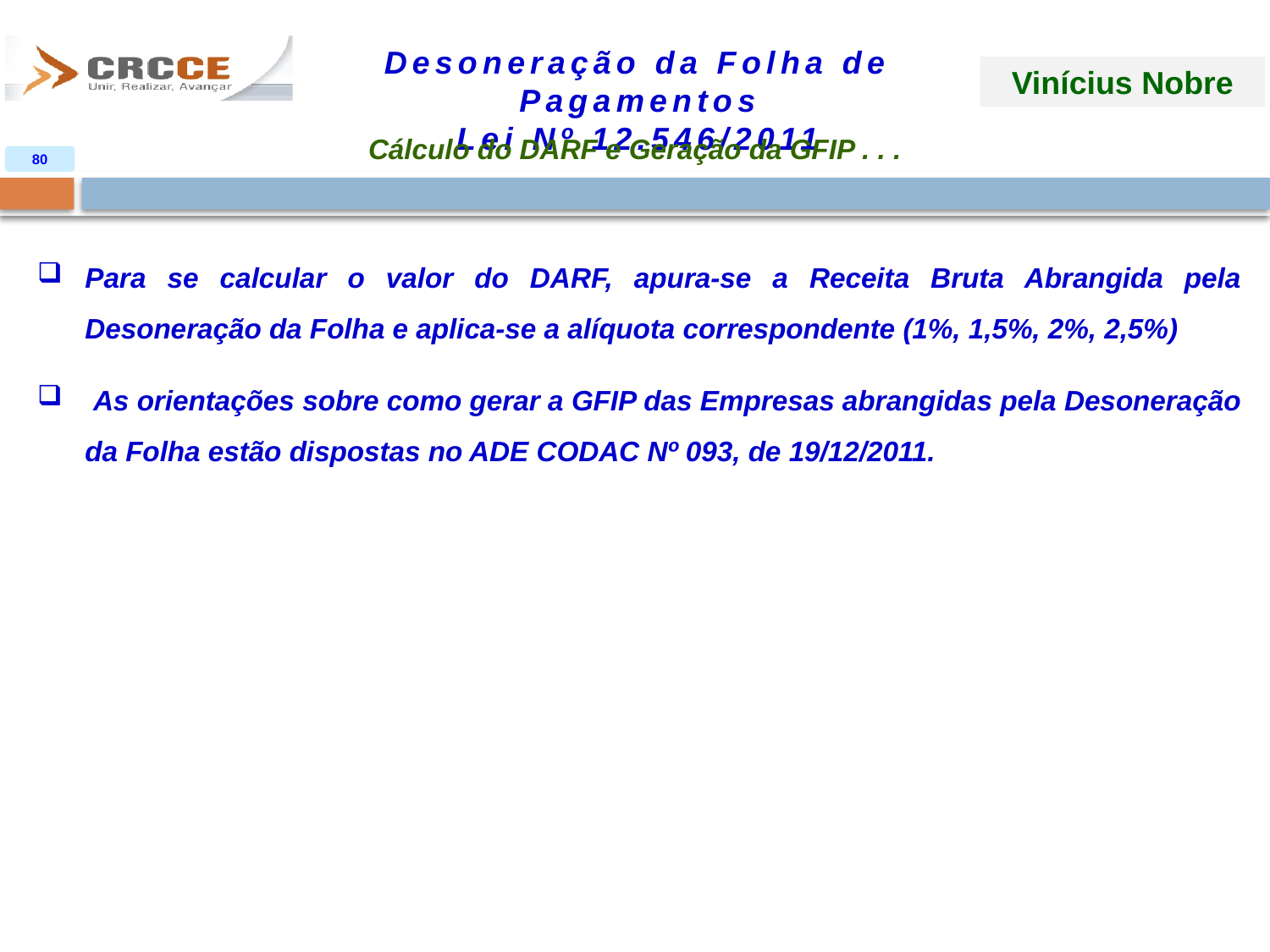

Cálculo do DARF e Geração da GFIP . . .
80
Para se calcular o valor do DARF, apura-se a Receita Bruta Abrangida pela Desoneração da Folha e aplica-se a alíquota correspondente (1%, 1,5%, 2%, 2,5%)
 As orientações sobre como gerar a GFIP das Empresas abrangidas pela Desoneração da Folha estão dispostas no ADE CODAC Nº 093, de 19/12/2011.